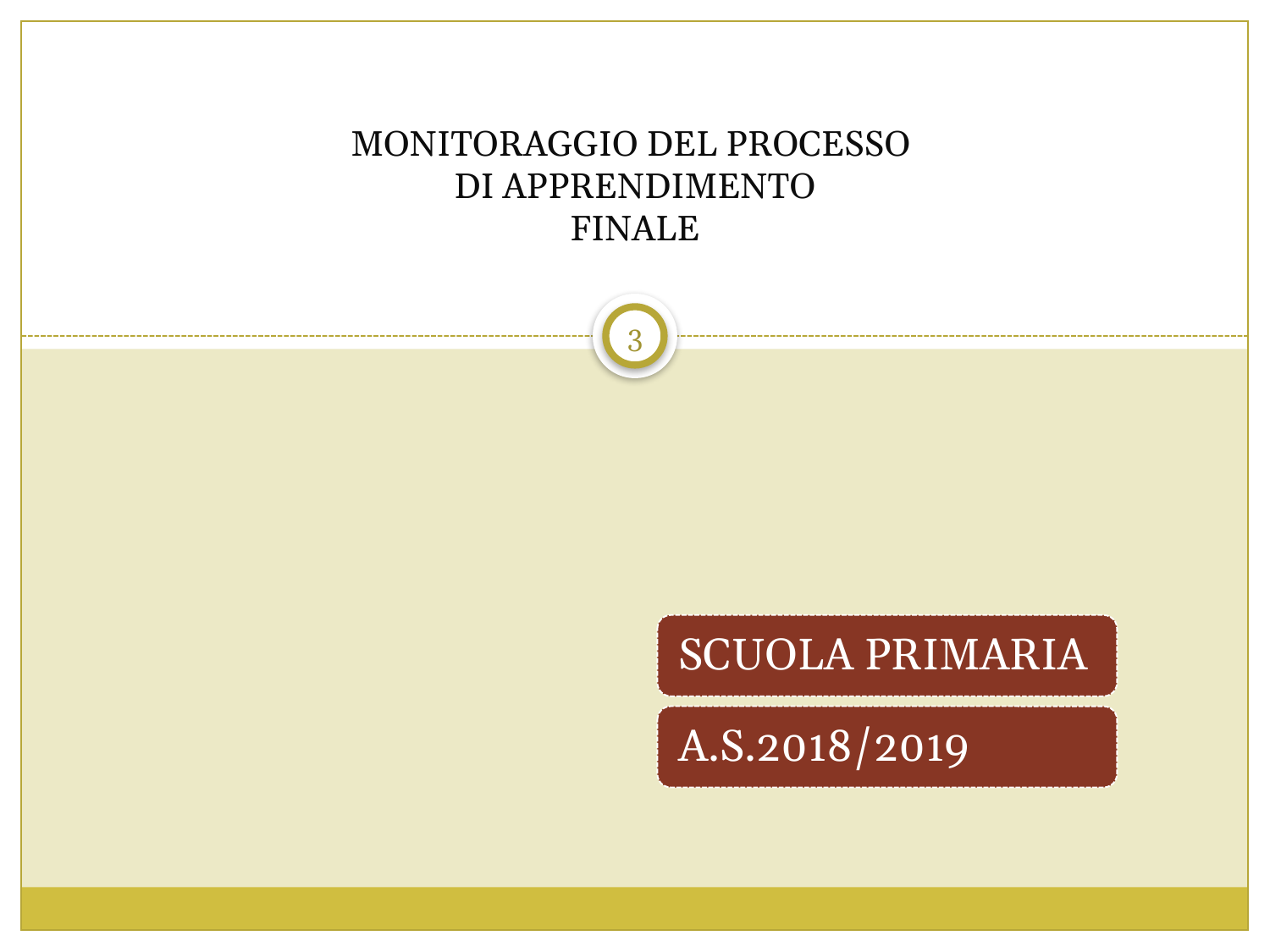

# MONITORAGGIO DEL PROCESSO DI APPRENDIMENTO FINALE
3
SCUOLA PRIMARIA
A.S.2018/2019